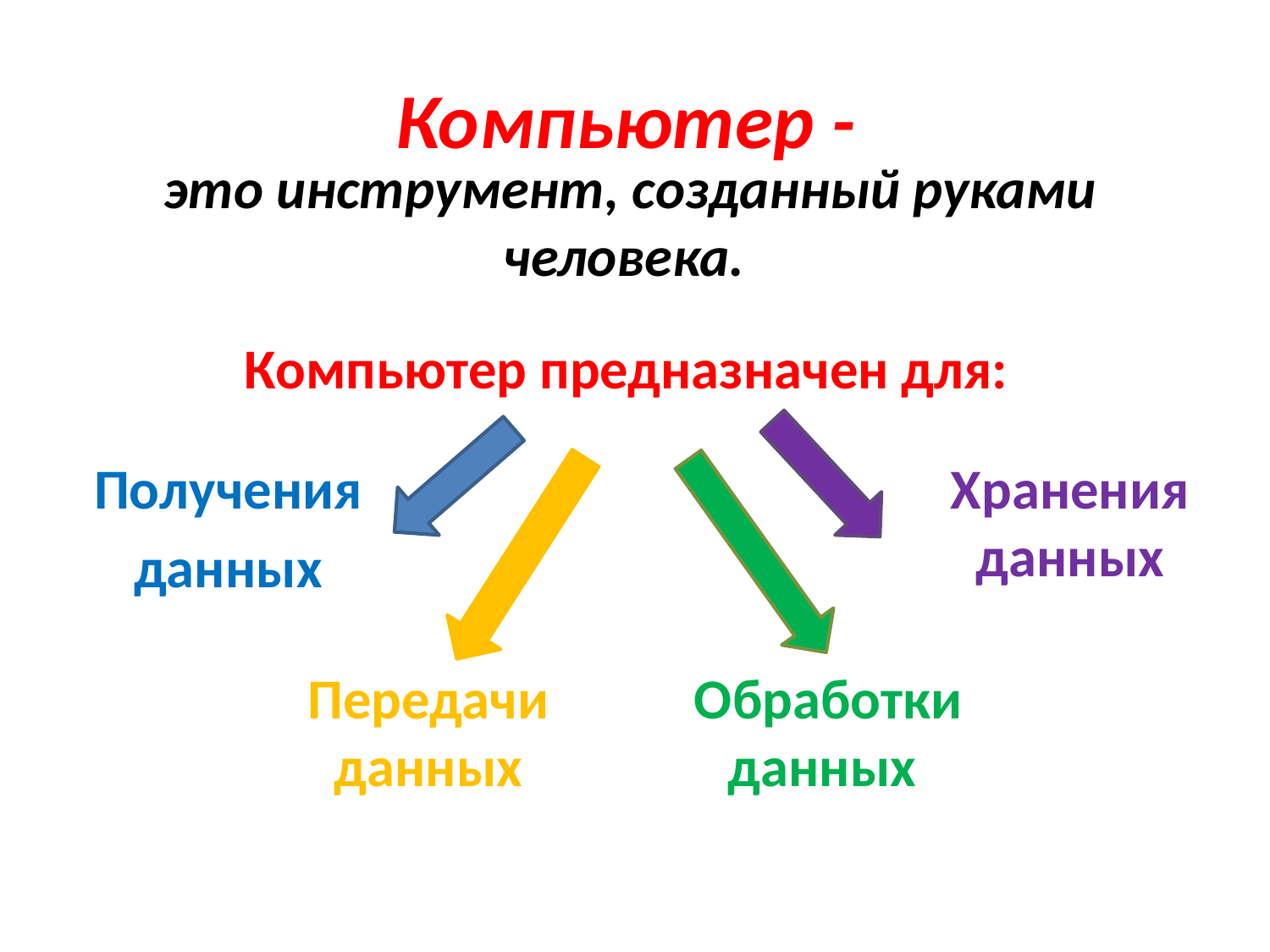

# Компьютер -
это инструмент, созданный руками человека.
Компьютер предназначен для:

Получения
данных
Хранения данных
Передачи данных
Обработки данных